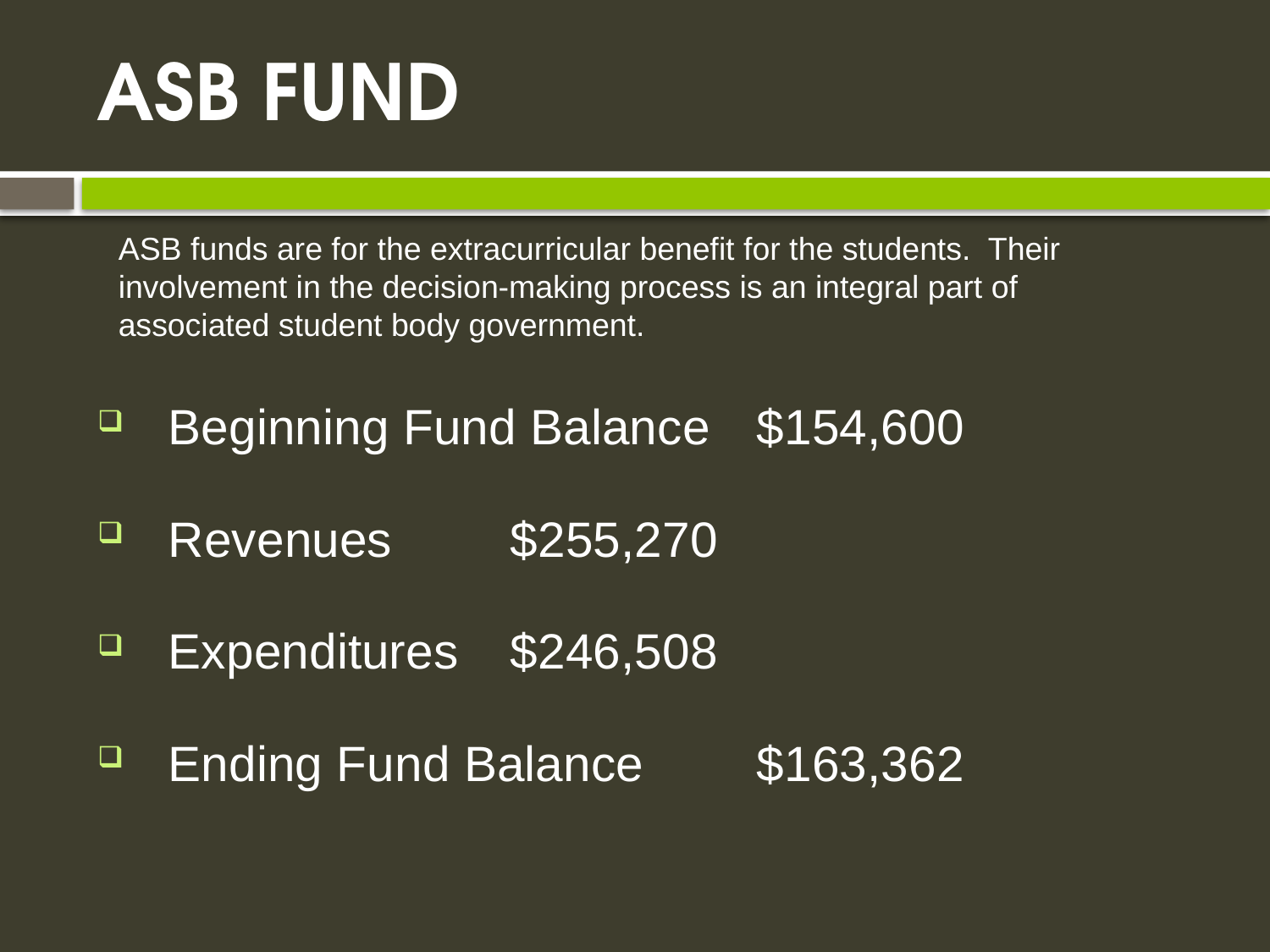

# ASB FUND
ASB funds are for the extracurricular benefit for the students.  Their involvement in the decision-making process is an integral part of associated student body government.

  Beginning Fund Balance		$154,600

  Revenues				$255,270

  Expenditures				$246,508

  Ending Fund Balance			$163,362